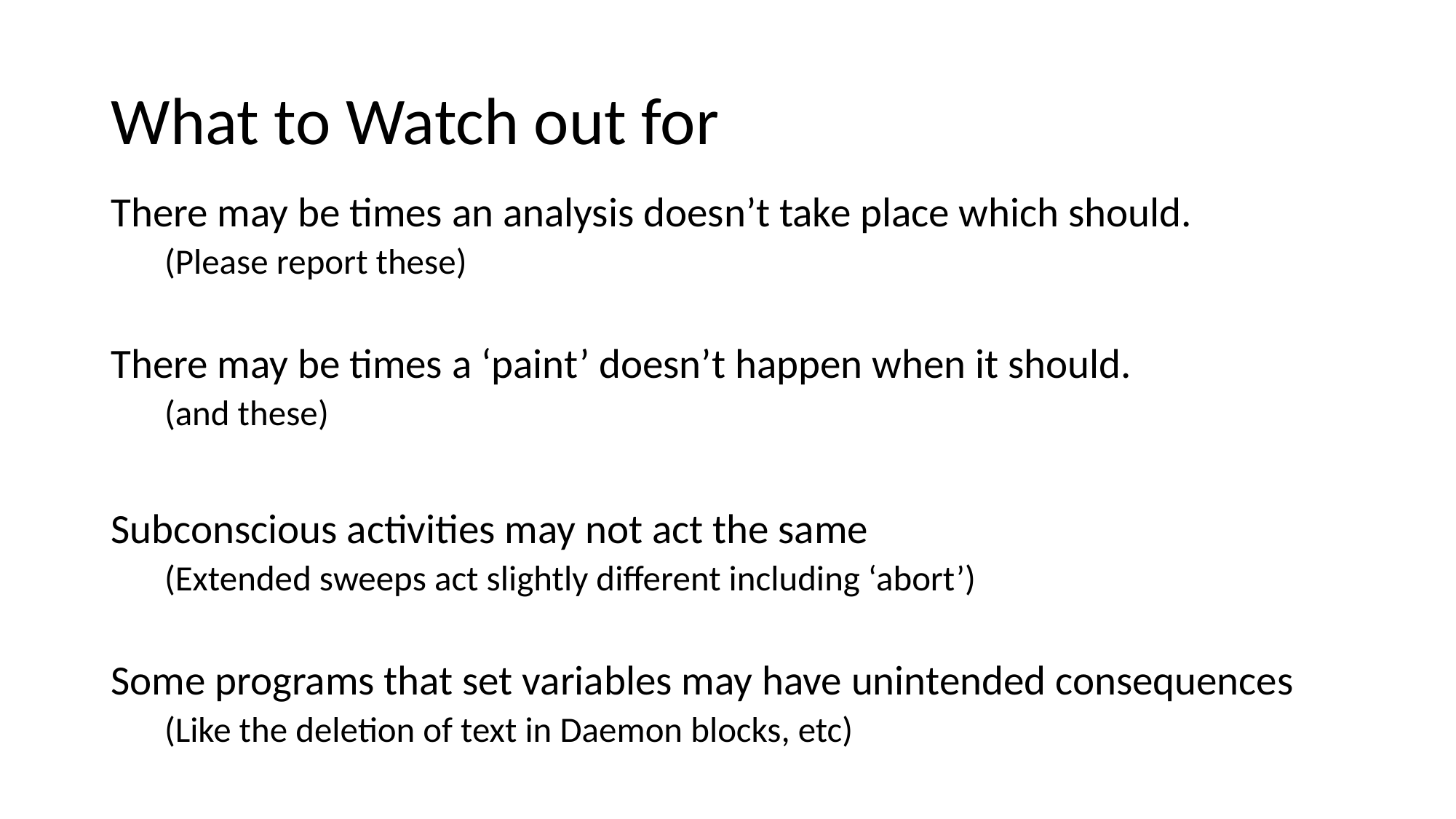

# What to Watch out for
There may be times an analysis doesn’t take place which should.
(Please report these)

There may be times a ‘paint’ doesn’t happen when it should.
(and these)

Subconscious activities may not act the same
(Extended sweeps act slightly different including ‘abort’)

Some programs that set variables may have unintended consequences
(Like the deletion of text in Daemon blocks, etc)